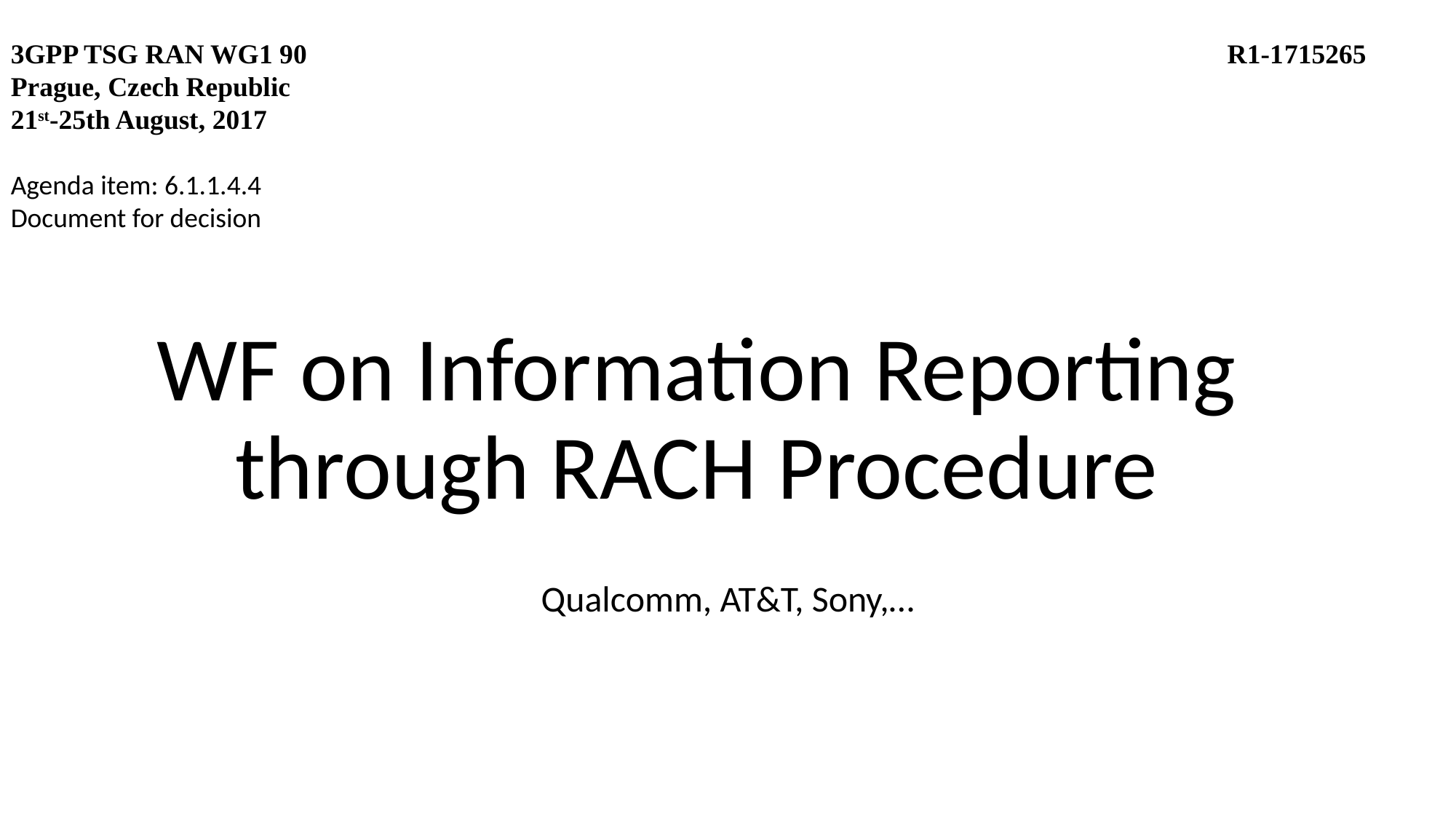

3GPP TSG RAN WG1 90		                                                                                                                 R1-1715265
Prague, Czech Republic
21st-25th August, 2017
Agenda item: 6.1.1.4.4
Document for decision
# WF on Information Reporting through RACH Procedure
Qualcomm, AT&T, Sony,…